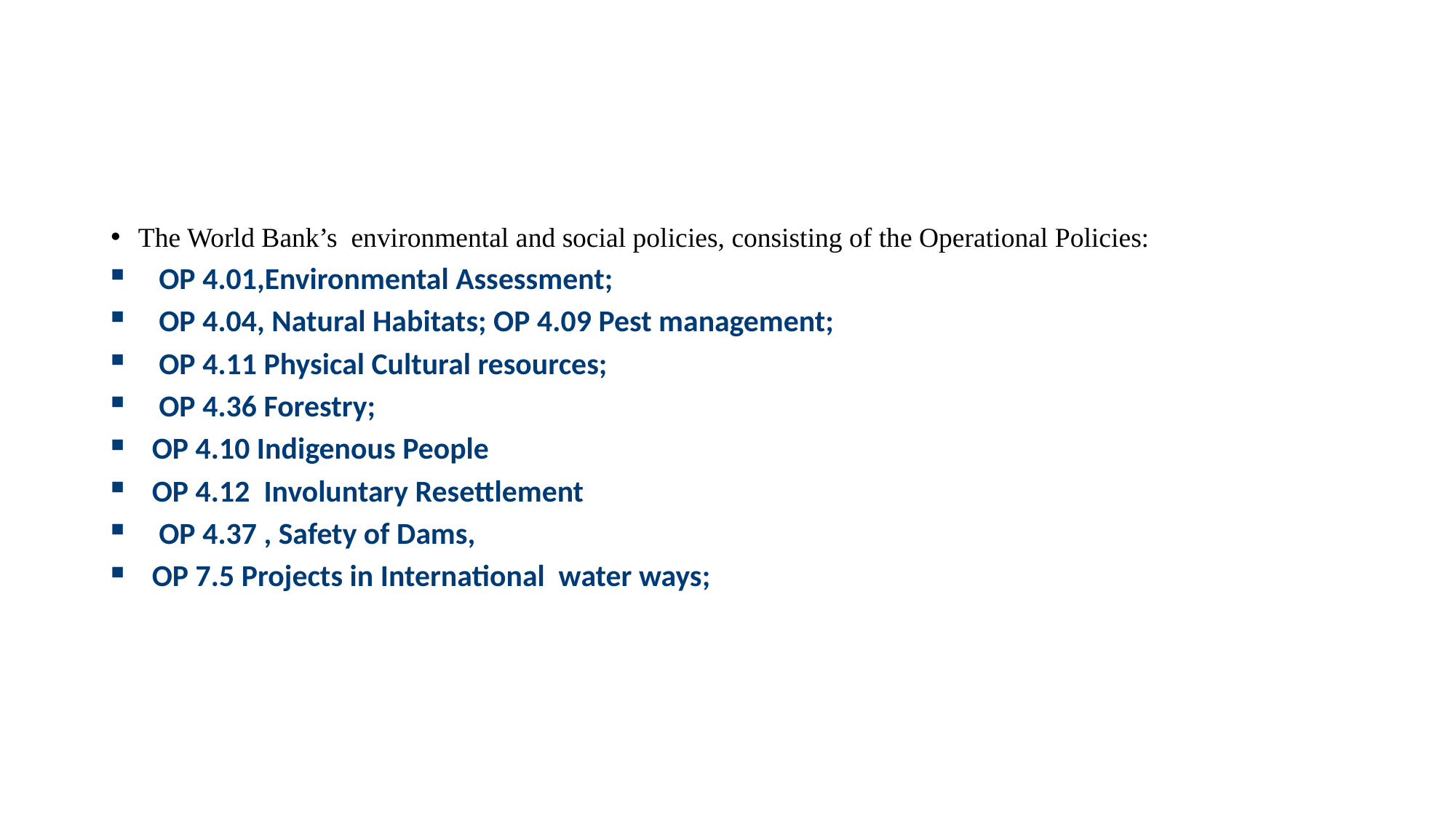

#
The World Bank’s  environmental and social policies, consisting of the Operational Policies:
 OP 4.01,Environmental Assessment;
 OP 4.04, Natural Habitats; OP 4.09 Pest management;
 OP 4.11 Physical Cultural resources;
 OP 4.36 Forestry;
OP 4.10 Indigenous People
OP 4.12  Involuntary Resettlement
 OP 4.37 , Safety of Dams,
OP 7.5 Projects in International  water ways;